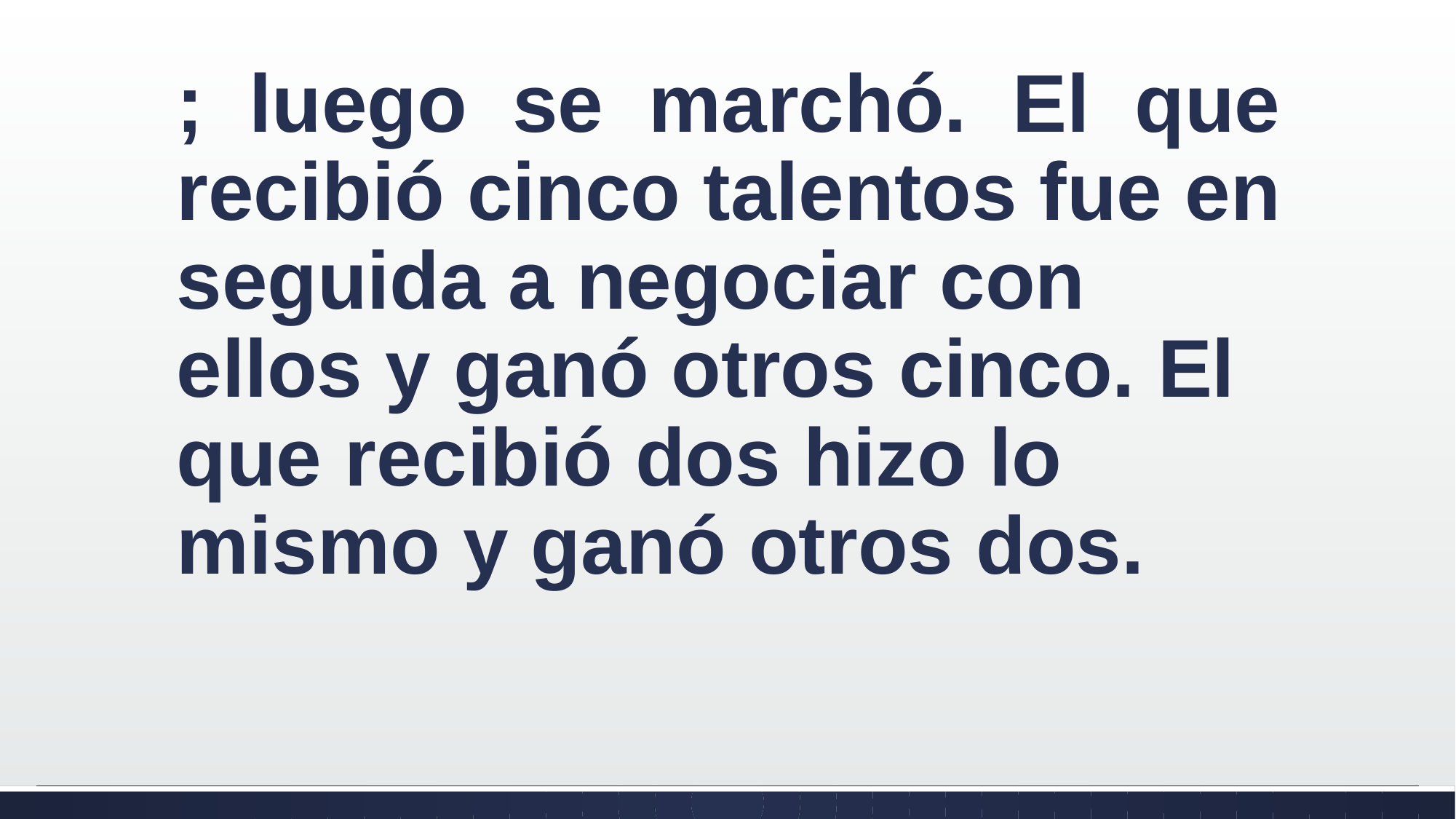

#
;  luego  se  marchó.  El  que recibió cinco talentos fue en seguida a negociar con ellos y ganó otros cinco. El que recibió dos hizo lo mismo y ganó otros dos.